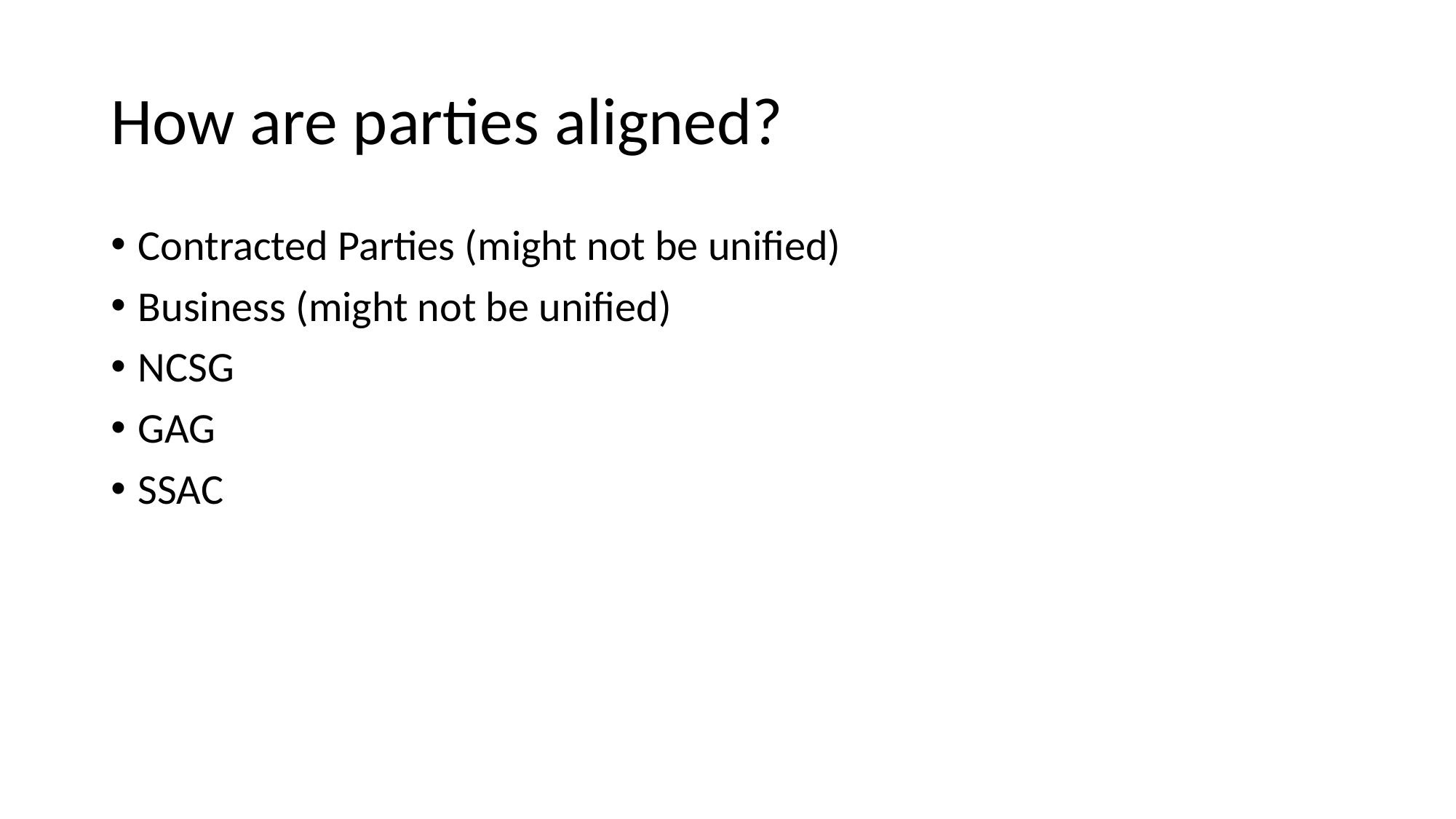

# How are parties aligned?
Contracted Parties (might not be unified)
Business (might not be unified)
NCSG
GAG
SSAC